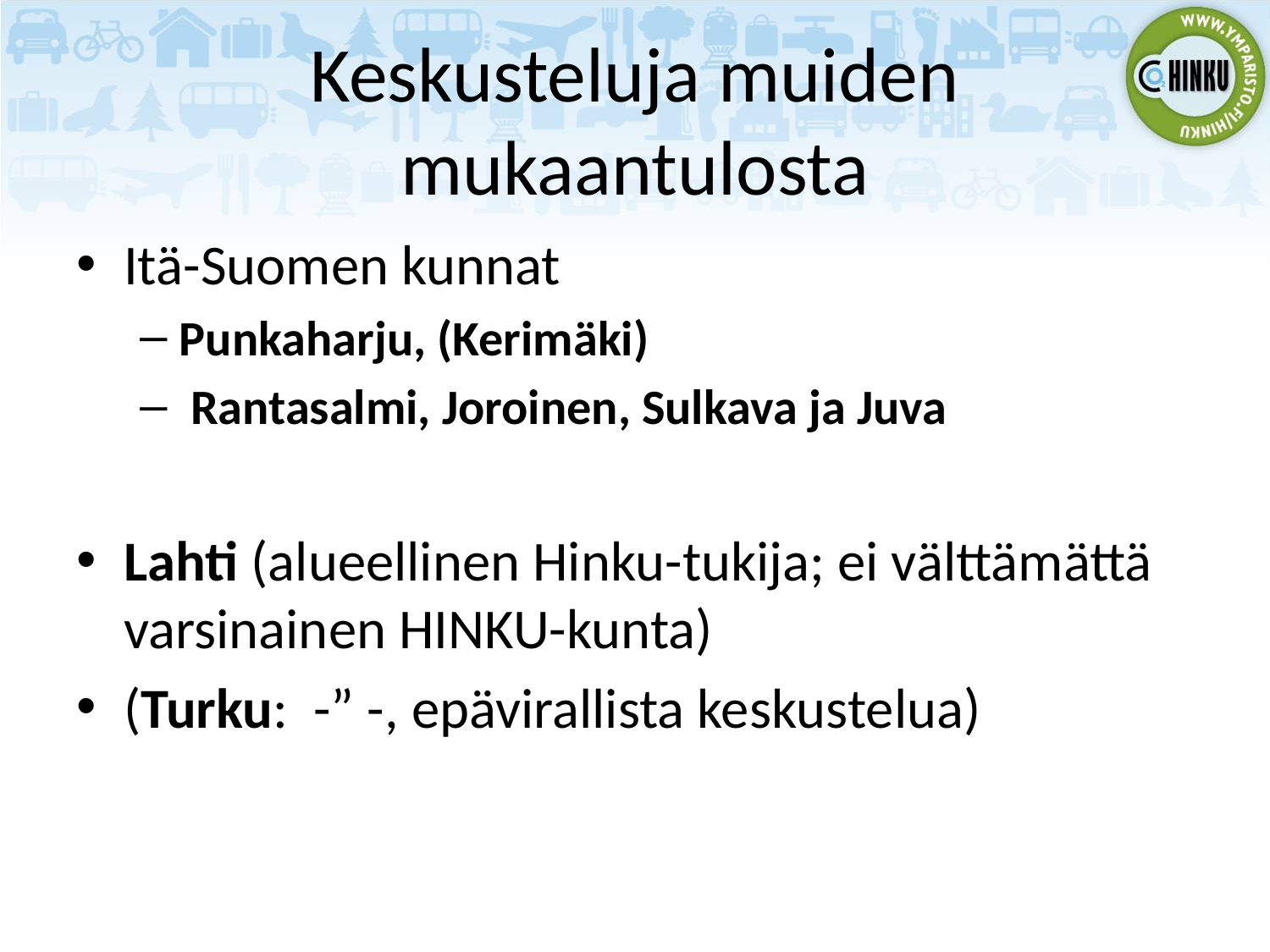

# Keskusteluja muiden mukaantulosta
Itä-Suomen kunnat
Punkaharju, (Kerimäki)
 Rantasalmi, Joroinen, Sulkava ja Juva

Lahti (alueellinen Hinku-tukija; ei välttämättä varsinainen HINKU-kunta)
(Turku:  -” -, epävirallista keskustelua)